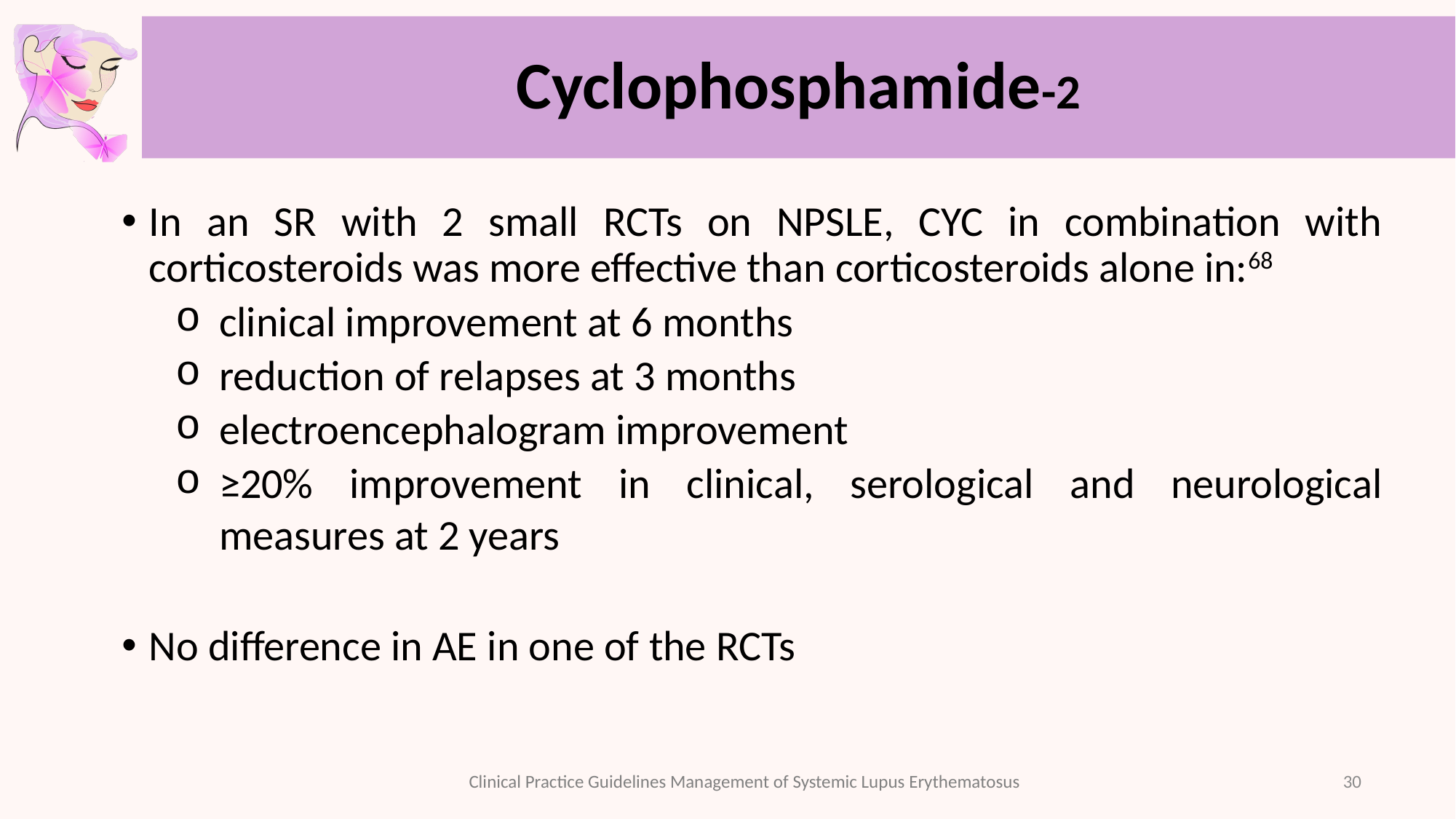

# Cyclophosphamide-2
In an SR with 2 small RCTs on NPSLE, CYC in combination with corticosteroids was more effective than corticosteroids alone in:68
clinical improvement at 6 months
reduction of relapses at 3 months
electroencephalogram improvement
≥20% improvement in clinical, serological and neurological measures at 2 years

No difference in AE in one of the RCTs
30